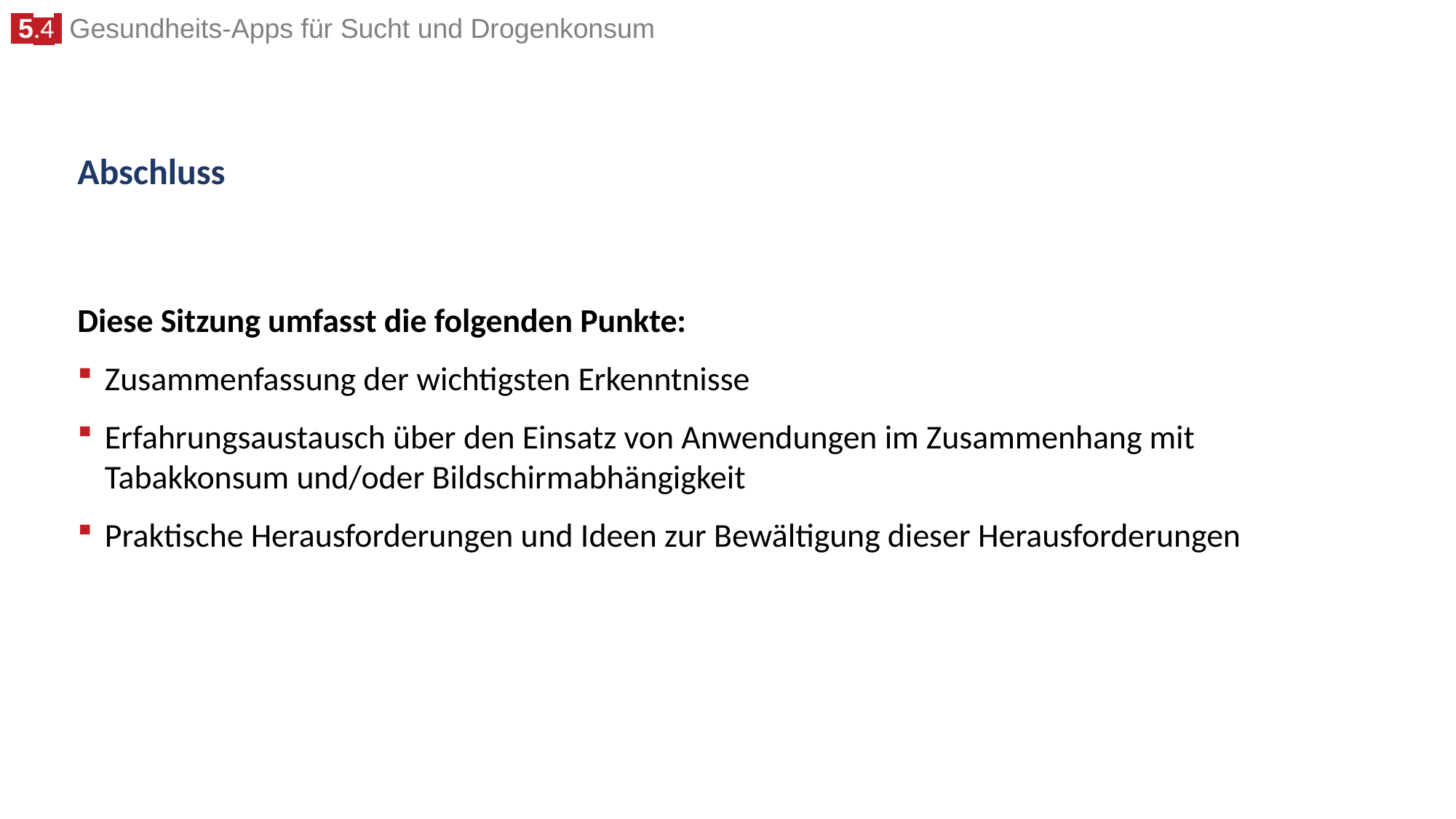

# Abschluss
Diese Sitzung umfasst die folgenden Punkte:
Zusammenfassung der wichtigsten Erkenntnisse
Erfahrungsaustausch über den Einsatz von Anwendungen im Zusammenhang mit Tabakkonsum und/oder Bildschirmabhängigkeit
Praktische Herausforderungen und Ideen zur Bewältigung dieser Herausforderungen